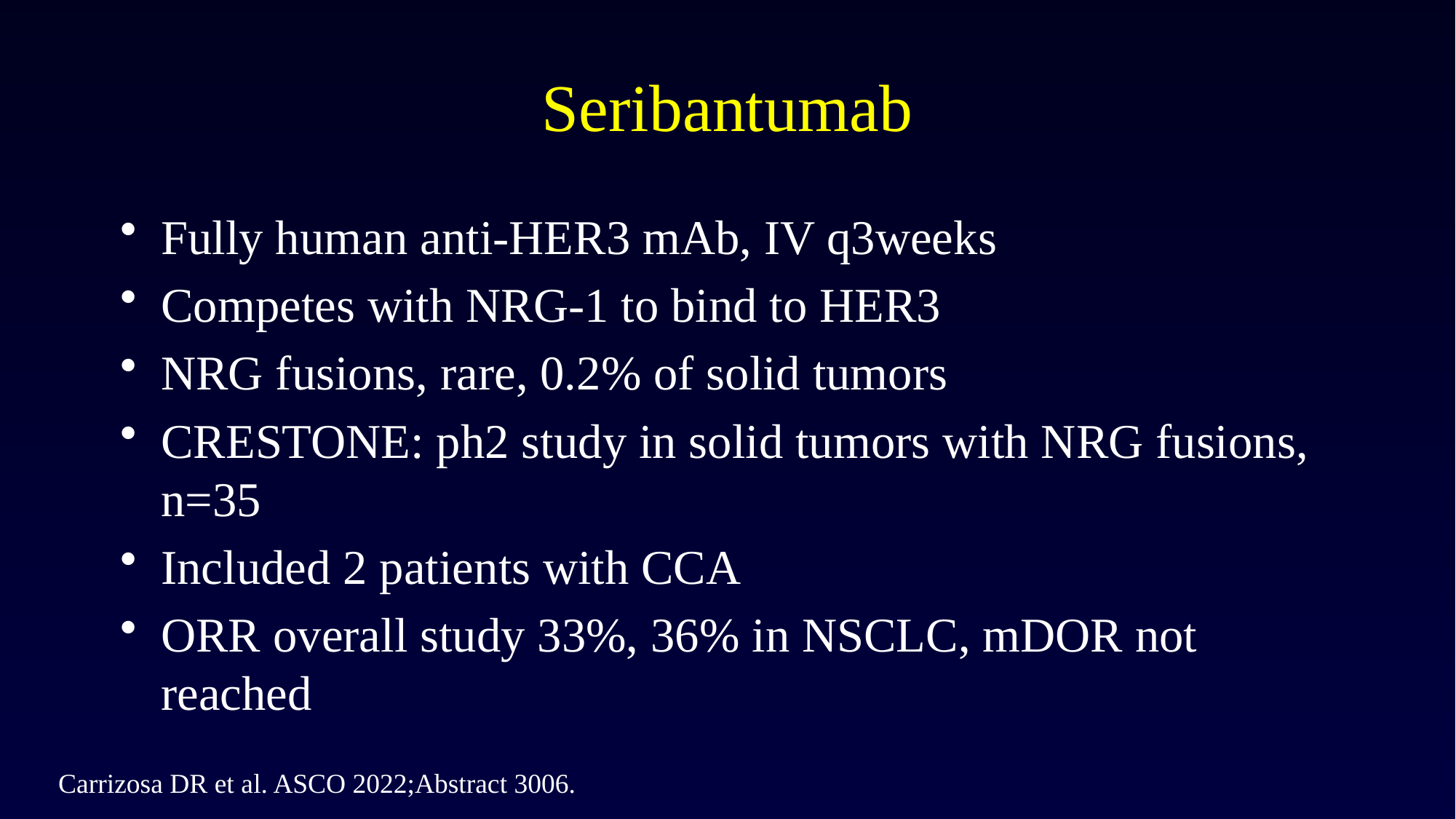

# Seribantumab
Fully human anti-HER3 mAb, IV q3weeks
Competes with NRG-1 to bind to HER3
NRG fusions, rare, 0.2% of solid tumors
CRESTONE: ph2 study in solid tumors with NRG fusions, n=35
Included 2 patients with CCA
ORR overall study 33%, 36% in NSCLC, mDOR not reached
Carrizosa DR et al. ASCO 2022;Abstract 3006.